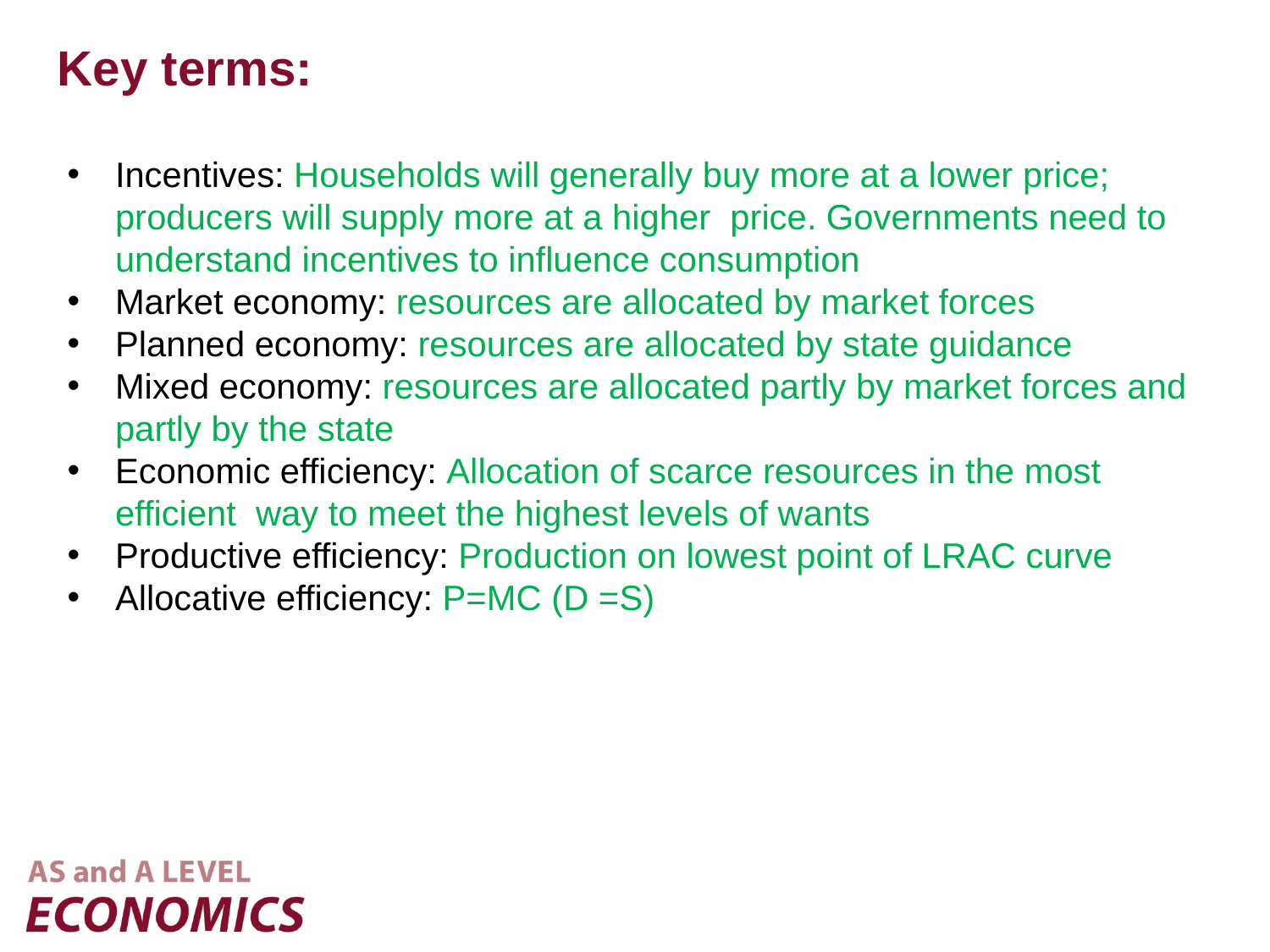

Key terms:
Incentives: Households will generally buy more at a lower price; producers will supply more at a higher  price. Governments need to understand incentives to influence consumption
Market economy: resources are allocated by market forces
Planned economy: resources are allocated by state guidance
Mixed economy: resources are allocated partly by market forces and partly by the state
Economic efficiency: Allocation of scarce resources in the most efficient  way to meet the highest levels of wants
Productive efficiency: Production on lowest point of LRAC curve
Allocative efficiency: P=MC (D =S)